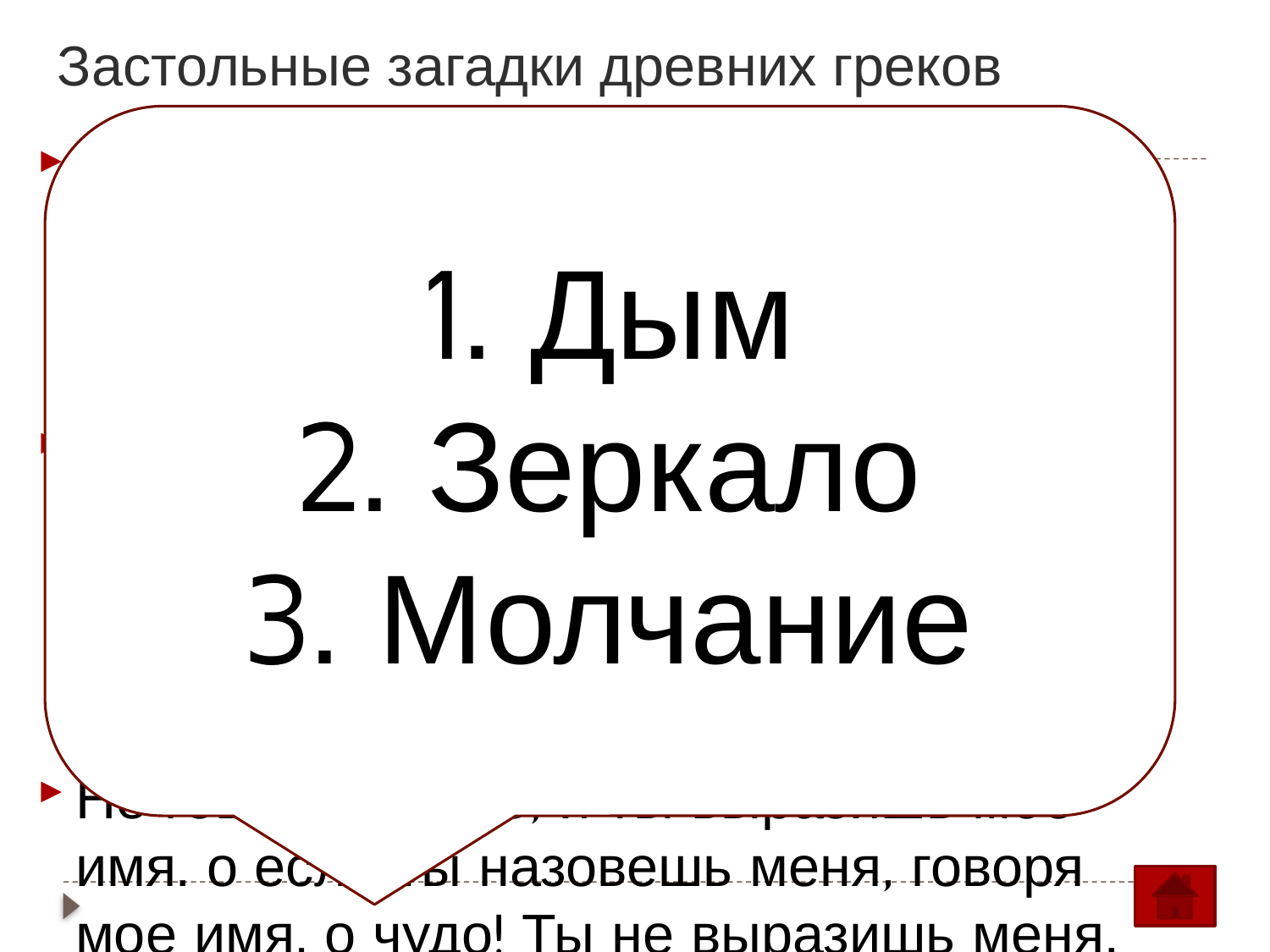

# Застольные загадки древних греков
1. Дым
2. Зеркало
3. Молчание
Я-черное дитя сверкающего отца; птица без крыльев, я поднимаюсь до облаков; едва родившись, я рассеиваюсь в воздухе.
Когда ты меня смотришь, я тоже смотрю на тебя, но не вижу, ибо у меня нет глаз. Когда ты говоришь,  глядя на меня, я открываю рот и двигаю губами, но молча, ибо у меня нет голоса.
Не говори ничего, и ты выразишь мое имя. о если ты назовешь меня, говоря мое имя, о чудо! Ты не выразишь меня.